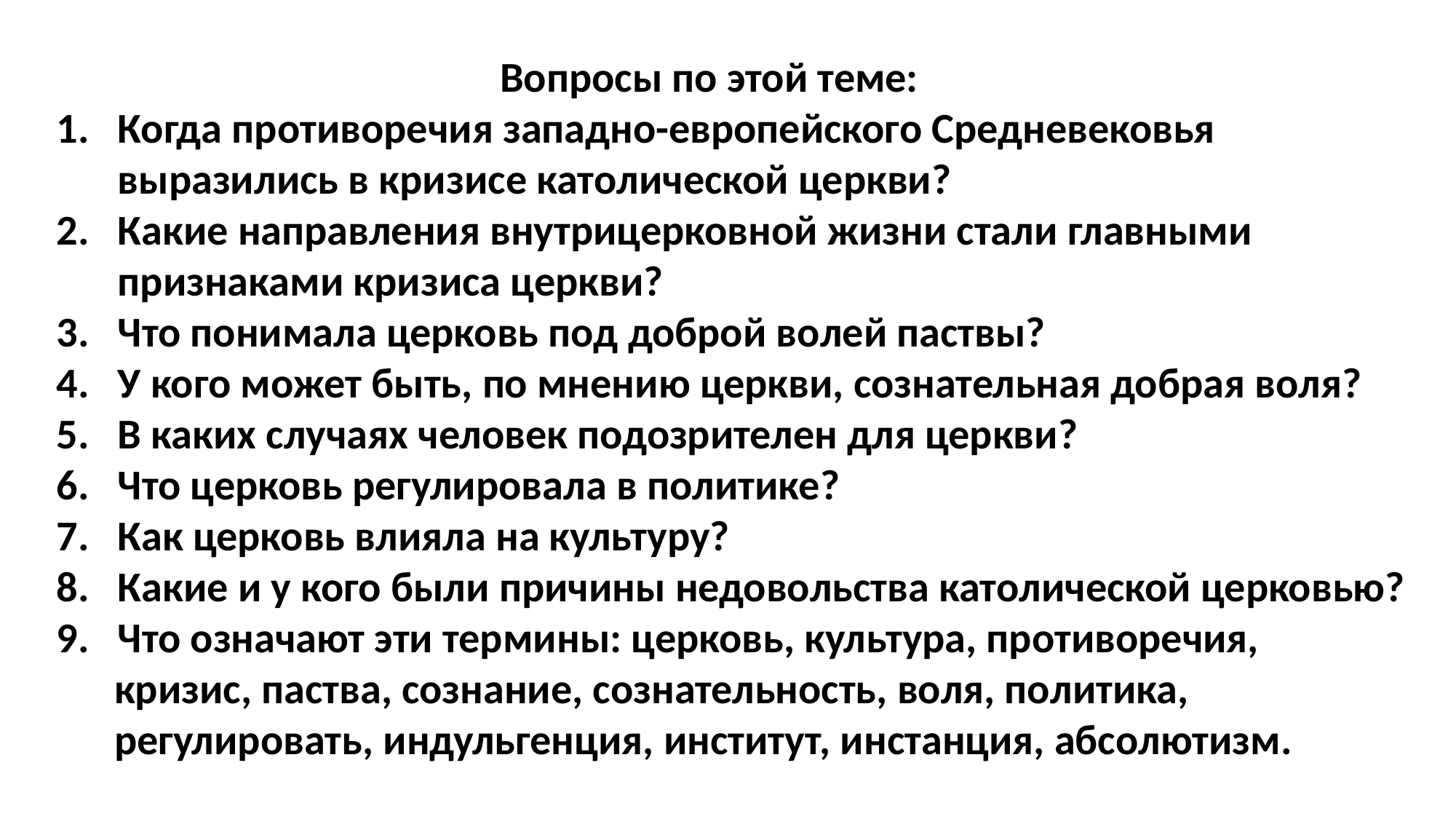

Вопросы по этой теме:
Когда противоречия западно-европейского Средневековья выразились в кризисе католической церкви?
Какие направления внутрицерковной жизни стали главными признаками кризиса церкви?
Что понимала церковь под доброй волей паствы?
У кого может быть, по мнению церкви, сознательная добрая воля?
В каких случаях человек подозрителен для церкви?
Что церковь регулировала в политике?
Как церковь влияла на культуру?
Какие и у кого были причины недовольства католической церковью?
Что означают эти термины: церковь, культура, противоречия,
      кризис, паства, сознание, сознательность, воля, политика,
      регулировать, индульгенция, институт, инстанция, абсолютизм.